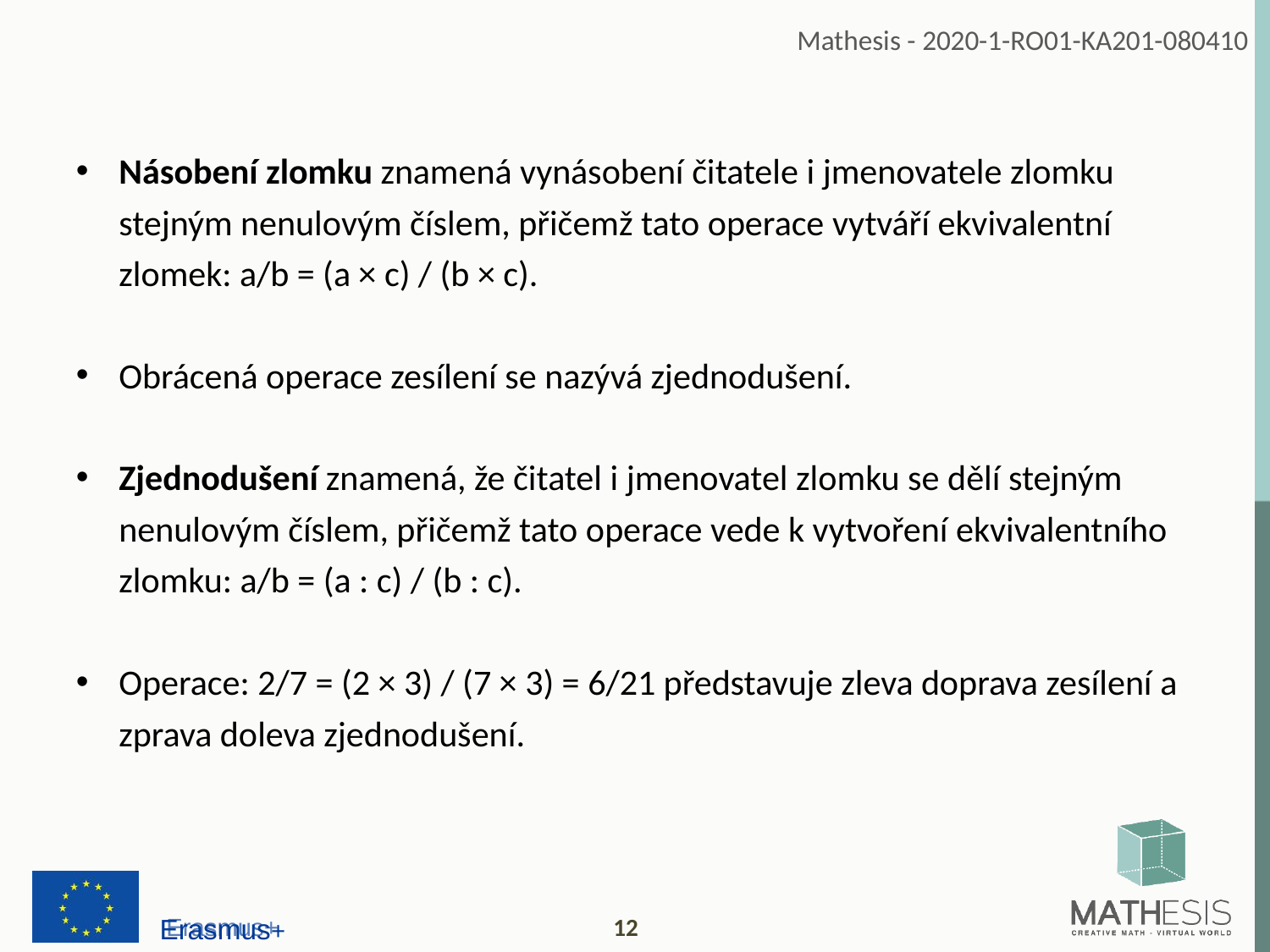

Násobení zlomku znamená vynásobení čitatele i jmenovatele zlomku stejným nenulovým číslem, přičemž tato operace vytváří ekvivalentní zlomek: a/b = (a × c) / (b × c).

Obrácená operace zesílení se nazývá zjednodušení.

Zjednodušení znamená, že čitatel i jmenovatel zlomku se dělí stejným nenulovým číslem, přičemž tato operace vede k vytvoření ekvivalentního zlomku: a/b = (a : c) / (b : c).

Operace: 2/7 = (2 × 3) / (7 × 3) = 6/21 představuje zleva doprava zesílení a zprava doleva zjednodušení.